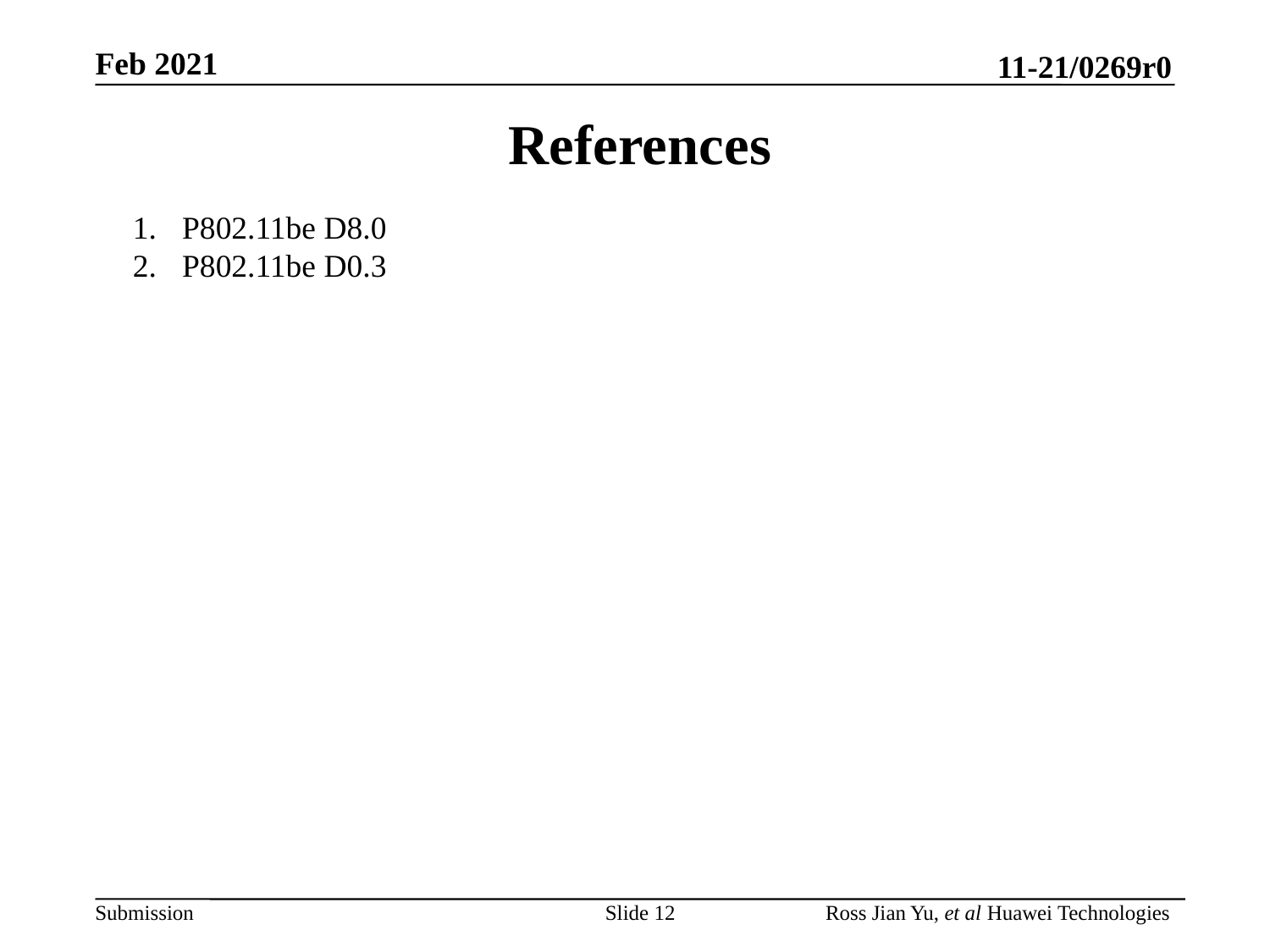

References
P802.11be D8.0
P802.11be D0.3

Slide 12